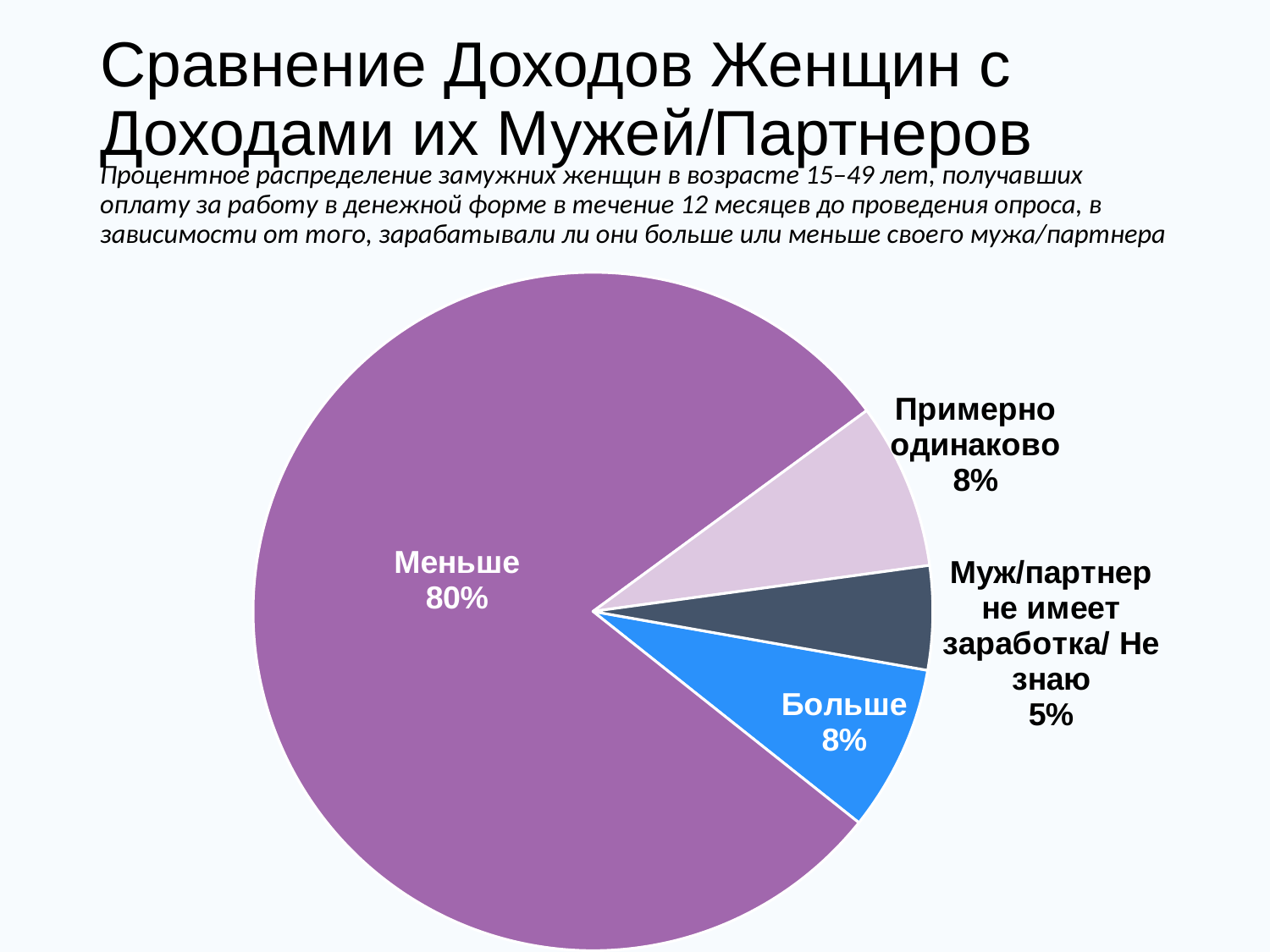

# Сравнение Доходов Женщин с Доходами их Мужей/Партнеров
Процентное распределение замужних женщин в возрасте 15–49 лет, получавших оплату за работу в денежной форме в течение 12 месяцев до проведения опроса, в зависимости от того, зарабатывали ли они больше или меньше своего мужа/партнера

### Chart

| Category | Sales |
|---|---|
| Больше | 8.0 |
| Меньше | 80.0 |
| Примерно одинаково | 8.0 |
| Муж/партнер не имеет заработка/ Не знаю | 5.0 |